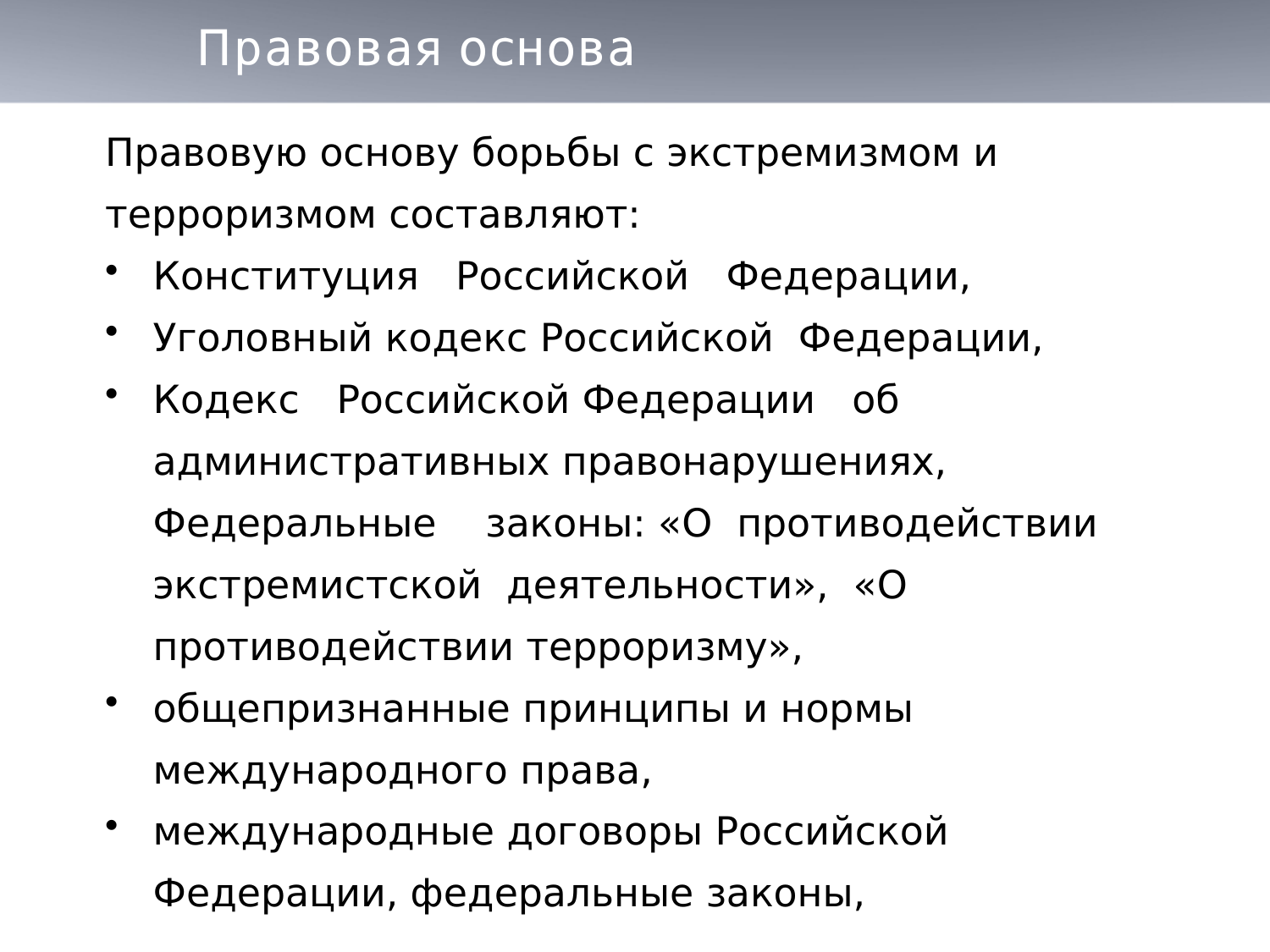

# Правовая основа
Правовую основу борьбы с экстремизмом и терроризмом составляют:
Конституция   Российской   Федерации,
Уголовный кодекс Российской  Федерации,
Кодекс   Российской Федерации   об   административных правонарушениях,  Федеральные    законы: «О  противодействии   экстремистской  деятельности»,  «О противодействии терроризму»,
общепризнанные принципы и нормы международного права,
международные договоры Российской Федерации, федеральные законы,